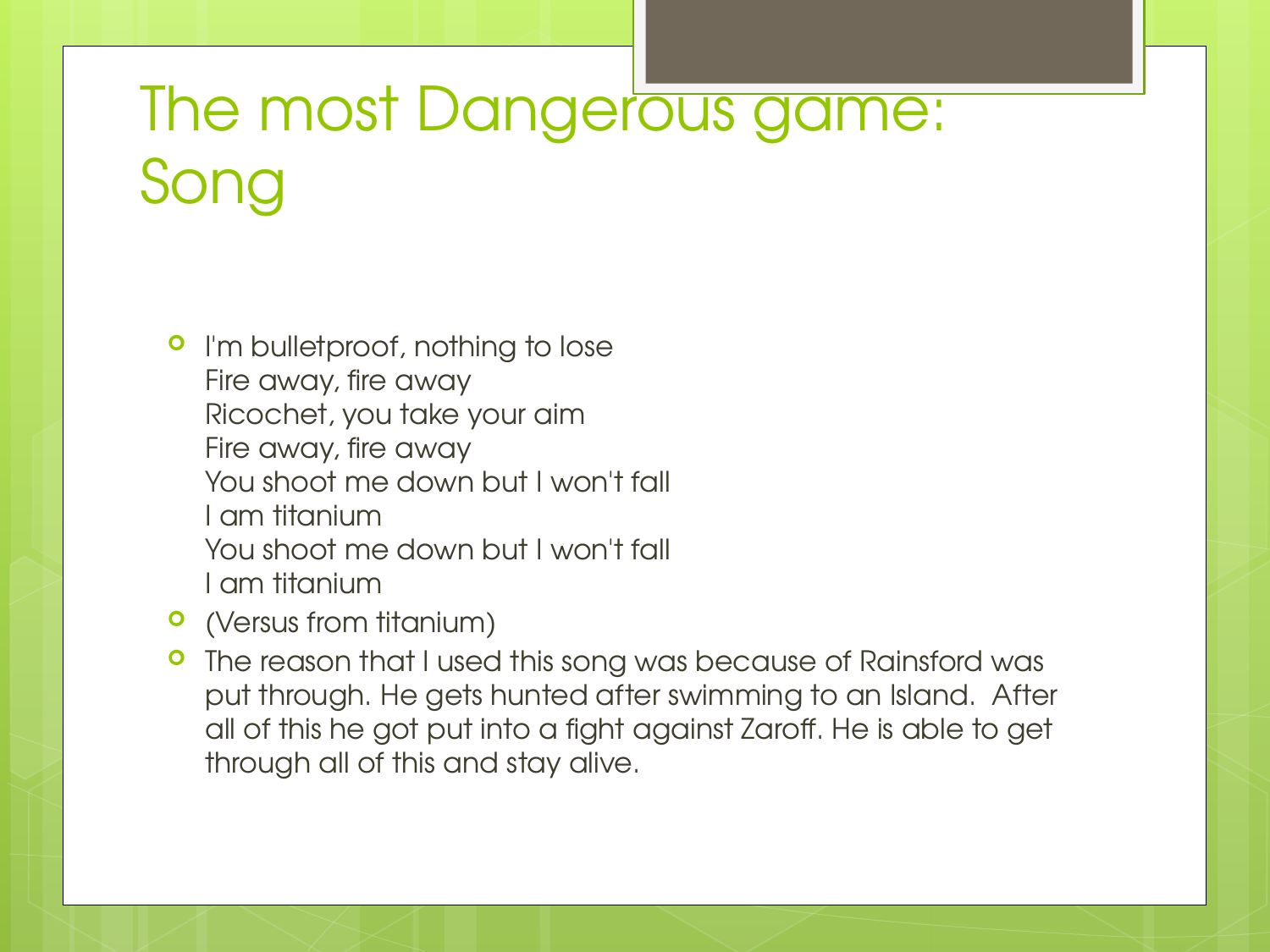

# The most Dangerous game: Song
I'm bulletproof, nothing to lose
Fire away, fire away
Ricochet, you take your aim
Fire away, fire away
You shoot me down but I won't fall
I am titanium
You shoot me down but I won't fall
I am titanium
(Versus from titanium)
The reason that I used this song was because of Rainsford was put through. He gets hunted after swimming to an Island.  After all of this he got put into a fight against Zaroff. He is able to get through all of this and stay alive.